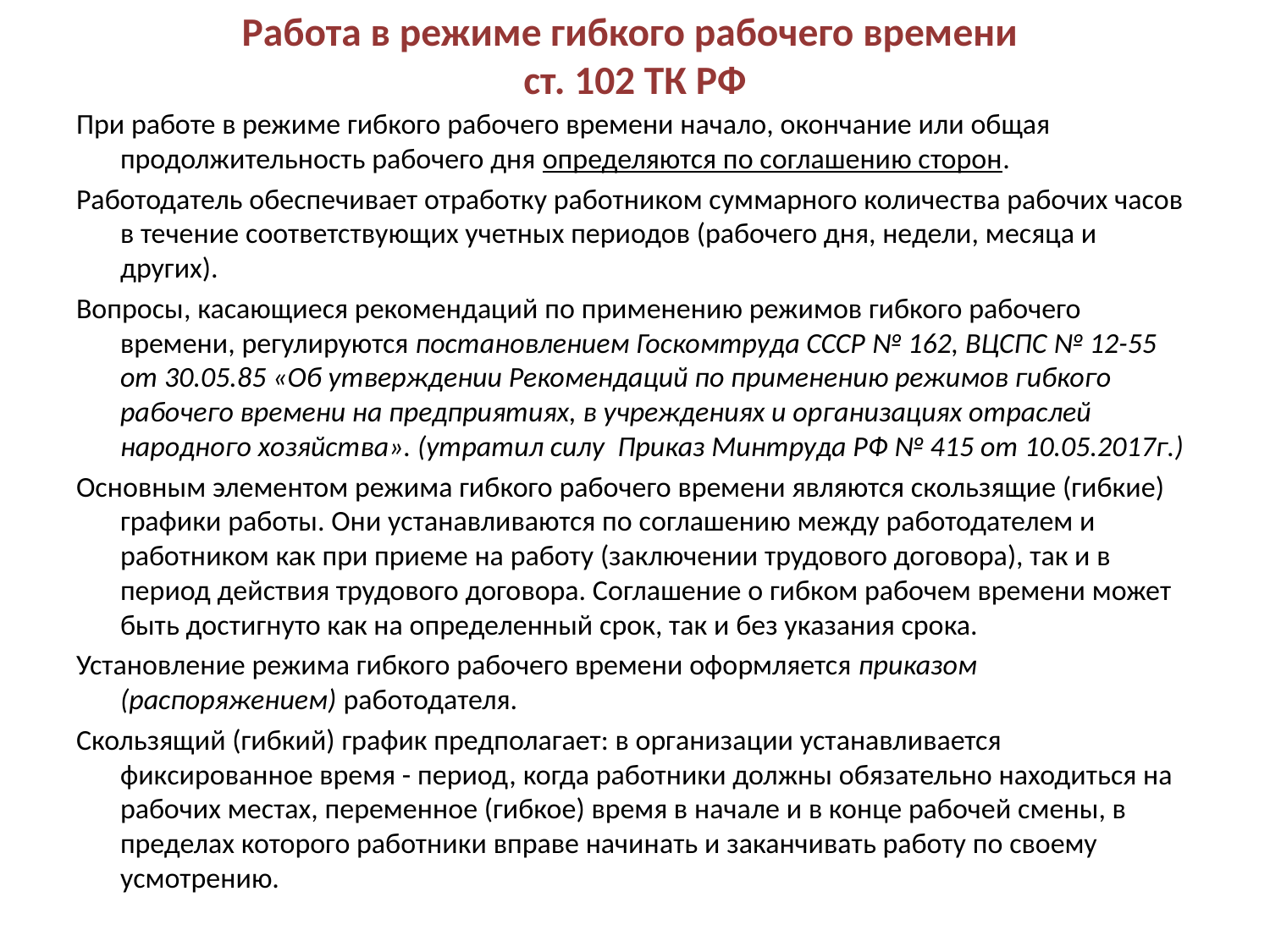

# Работа в режиме гибкого рабочего времени ст. 102 ТК РФ
При работе в режиме гибкого рабочего времени начало, окончание или общая продолжительность рабочего дня определяются по соглашению сторон.
Работодатель обеспечивает отработку работником суммарного количества рабочих часов в течение соответствующих учетных периодов (рабочего дня, недели, месяца и других).
Вопросы, касающиеся рекомендаций по применению режимов гибкого рабочего времени, регулируются постановлением Госкомтруда СССР № 162, ВЦСПС № 12-55 от 30.05.85 «Об утверждении Рекомендаций по применению режимов гибкого рабочего времени на предприятиях, в учреждениях и организациях отраслей народного хозяйства». (утратил силу  Приказ Минтруда РФ № 415 от 10.05.2017г.)
Основным элементом режима гибкого рабочего времени являются скользящие (гибкие) графики работы. Они устанавливаются по соглашению между работодателем и работником как при приеме на работу (заключении трудового договора), так и в период действия трудового договора. Соглашение о гибком рабочем времени может быть достигнуто как на определенный срок, так и без указания срока.
Установление режима гибкого рабочего времени оформляется приказом (распоряжением) работодателя.
Скользящий (гибкий) график предполагает: в организации устанавливается фиксированное время - период, когда работники должны обязательно находиться на рабочих местах, переменное (гибкое) время в начале и в конце рабочей смены, в пределах которого работники вправе начинать и заканчивать работу по своему усмотрению.